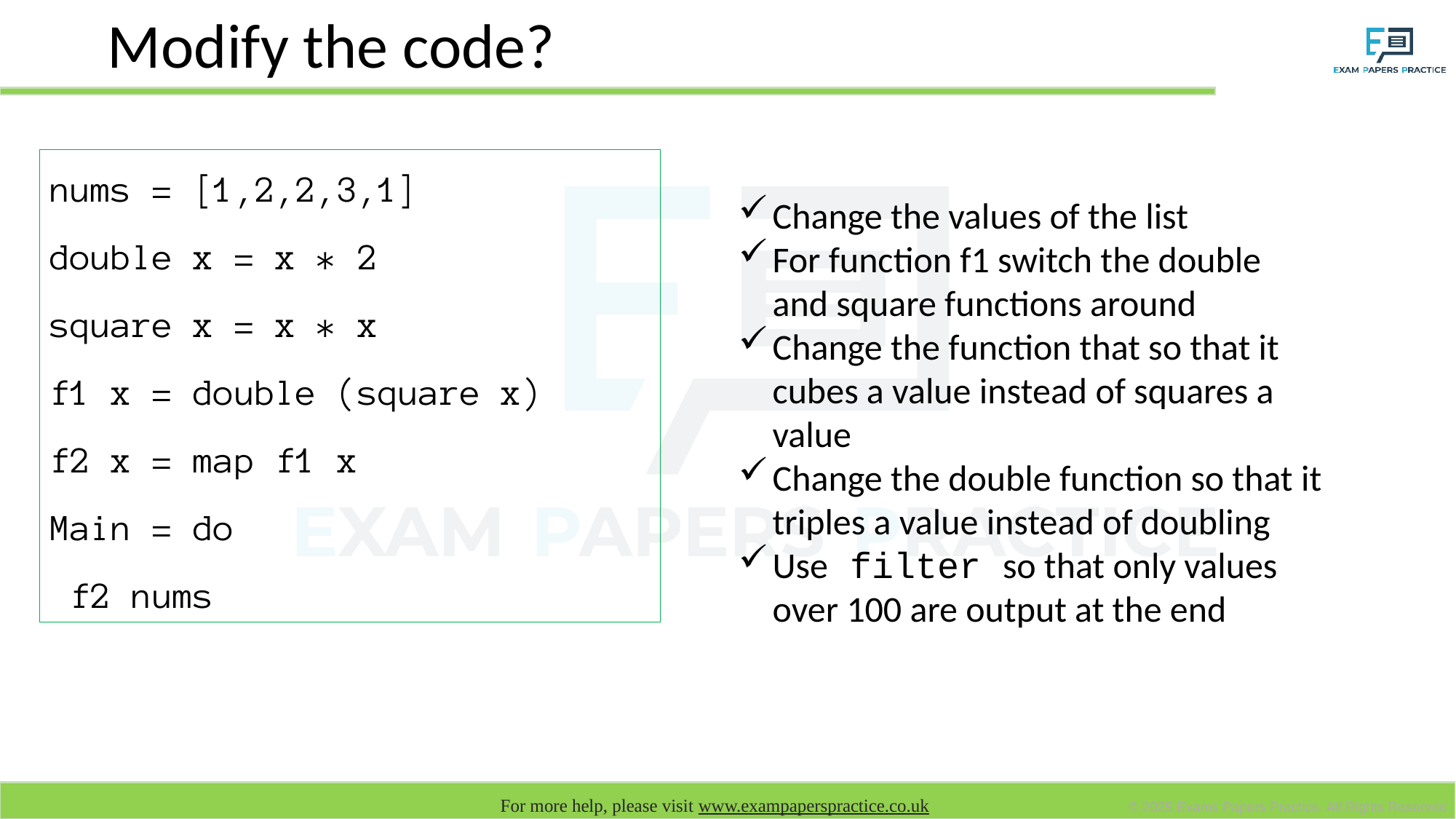

# Modify the code?

Change the values of the list
For function f1 switch the double and square functions around
Change the function that so that it cubes a value instead of squares a value
Change the double function so that it triples a value instead of doubling
Use filter so that only values over 100 are output at the end

nums = [1,2,2,3,1]
double x = x * 2
square x = x * x
f1 x = double (square x)
f2 x = map f1 x
Main = do
 f2 nums